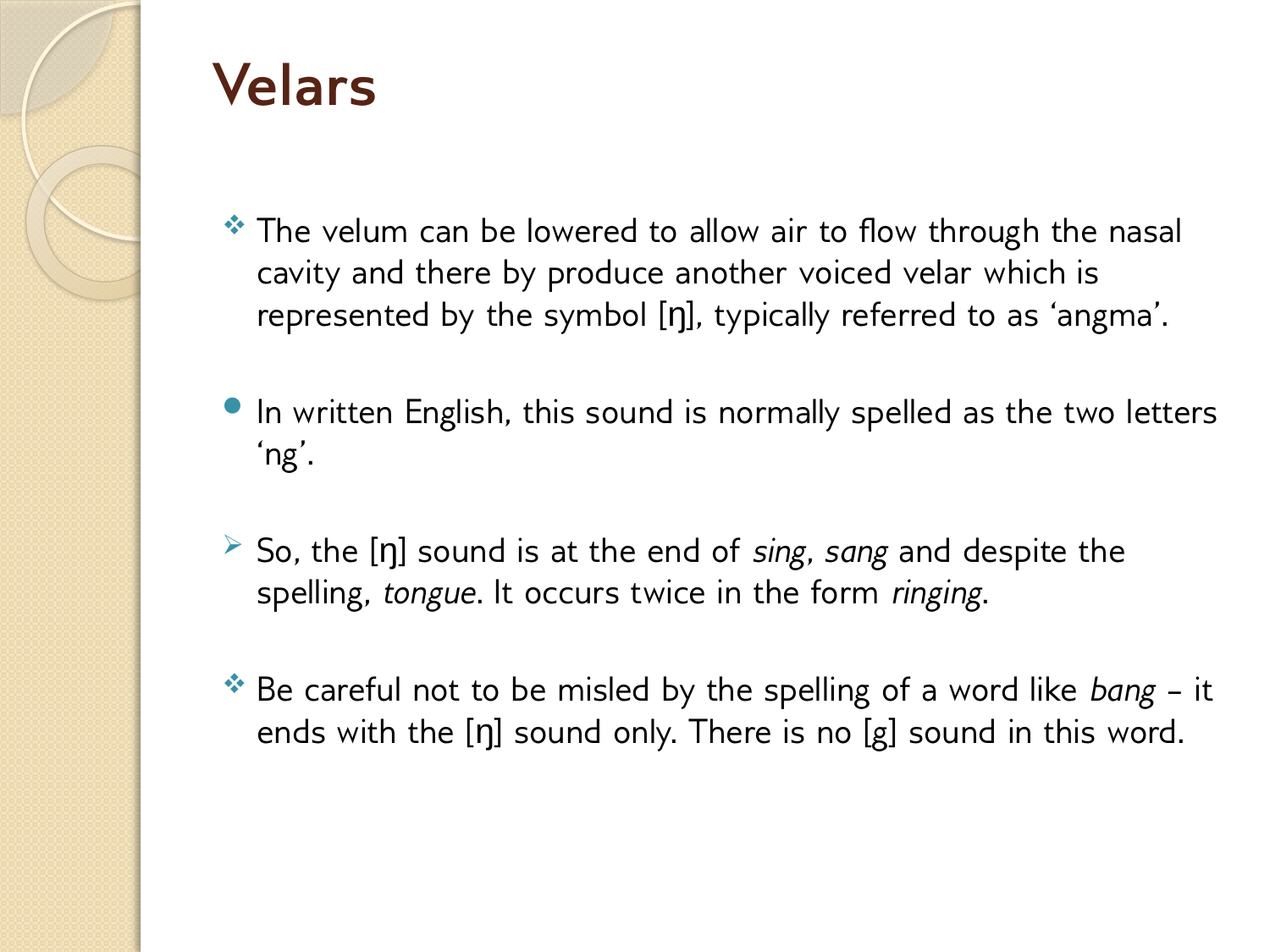

# Velars
The velum can be lowered to allow air to flow through the nasal cavity and there by produce another voiced velar which is represented by the symbol [ŋ], typically referred to as ‘angma’.

In written English, this sound is normally spelled as the two letters ‘ng’.

So, the [ŋ] sound is at the end of sing, sang and despite the spelling, tongue. It occurs twice in the form ringing.

Be careful not to be misled by the spelling of a word like bang – it ends with the [ŋ] sound only. There is no [g] sound in this word.